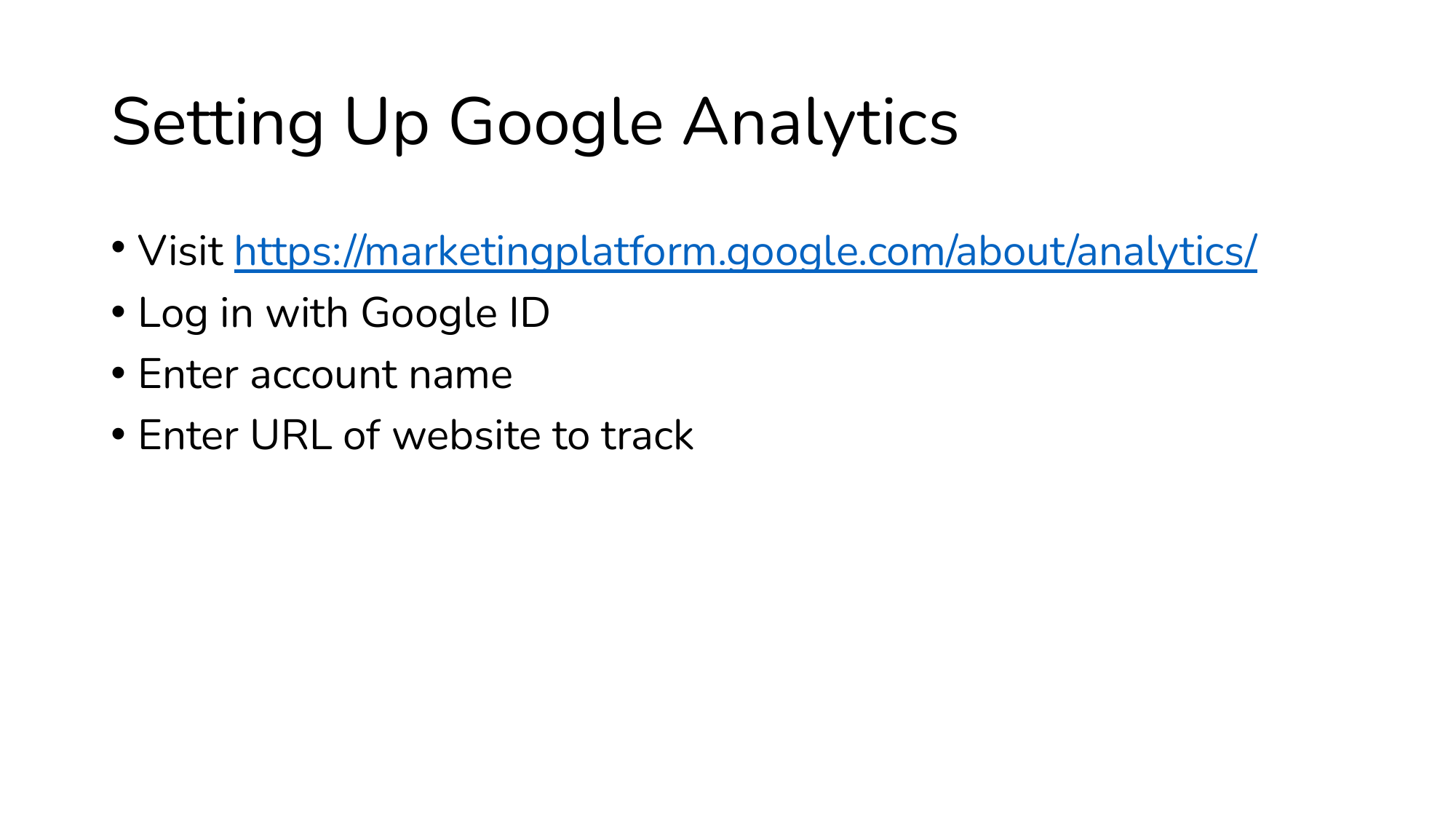

# Setting Up Google Analytics
Visit https://marketingplatform.google.com/about/analytics/
Log in with Google ID
Enter account name
Enter URL of website to track